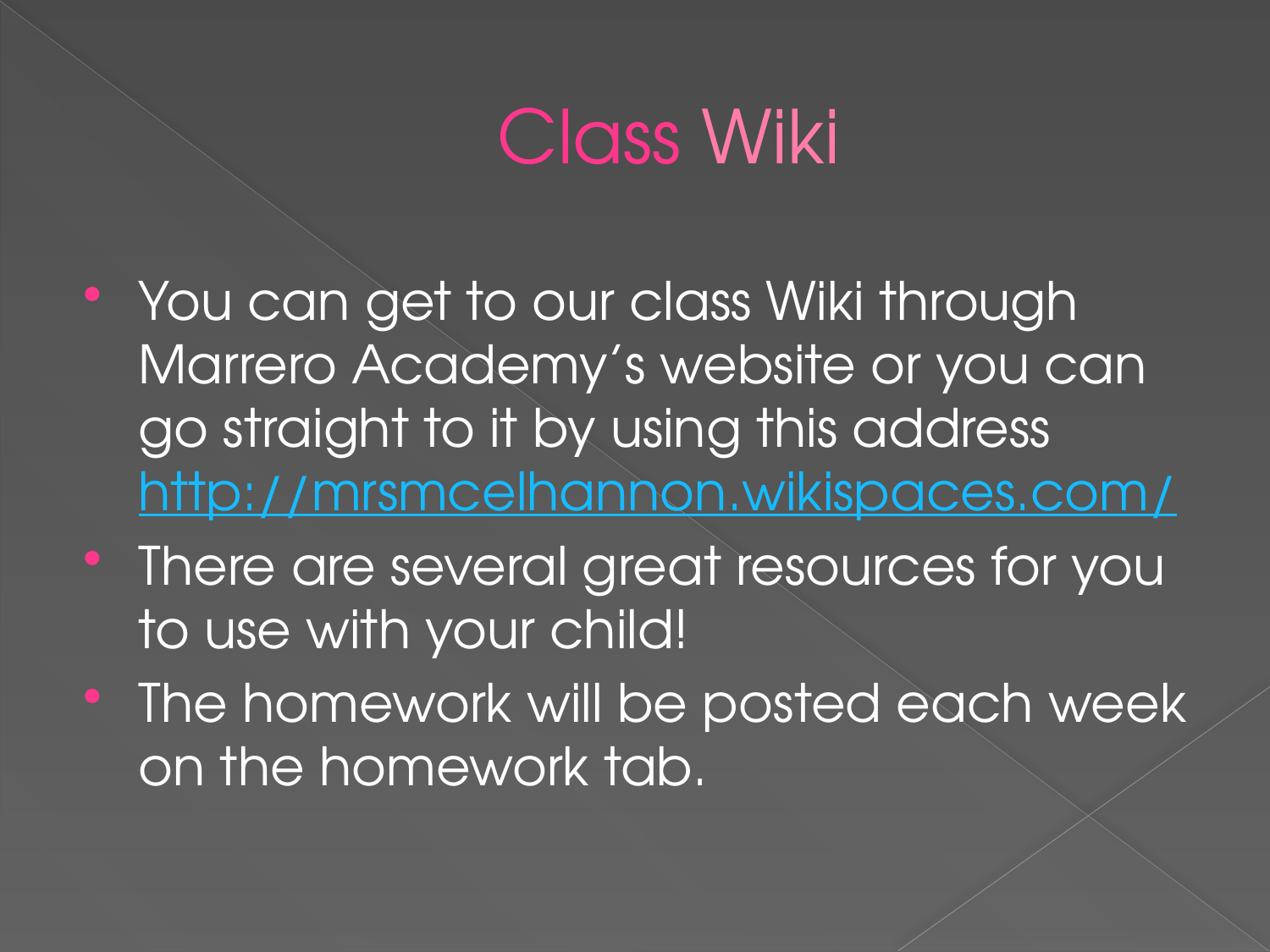

# Class Wiki
You can get to our class Wiki through Marrero Academy’s website or you can go straight to it by using this address http://mrsmcelhannon.wikispaces.com/
There are several great resources for you to use with your child!
The homework will be posted each week on the homework tab.